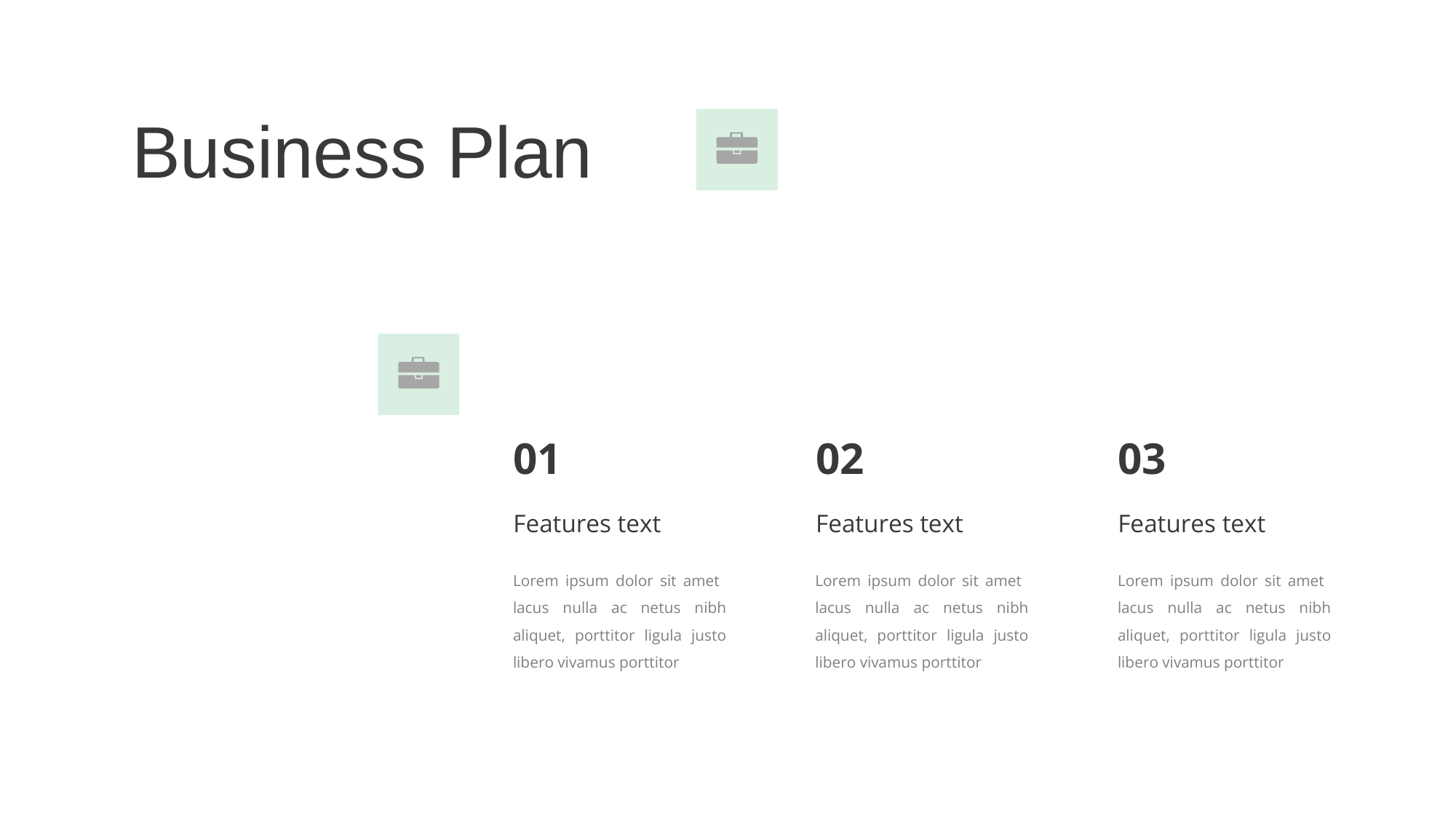

Business Plan

01
02
03
Features text
Features text
Features text
Lorem ipsum dolor sit amet  lacus nulla ac netus nibh aliquet, porttitor ligula justo libero vivamus porttitor
Lorem ipsum dolor sit amet  lacus nulla ac netus nibh aliquet, porttitor ligula justo libero vivamus porttitor
Lorem ipsum dolor sit amet  lacus nulla ac netus nibh aliquet, porttitor ligula justo libero vivamus porttitor